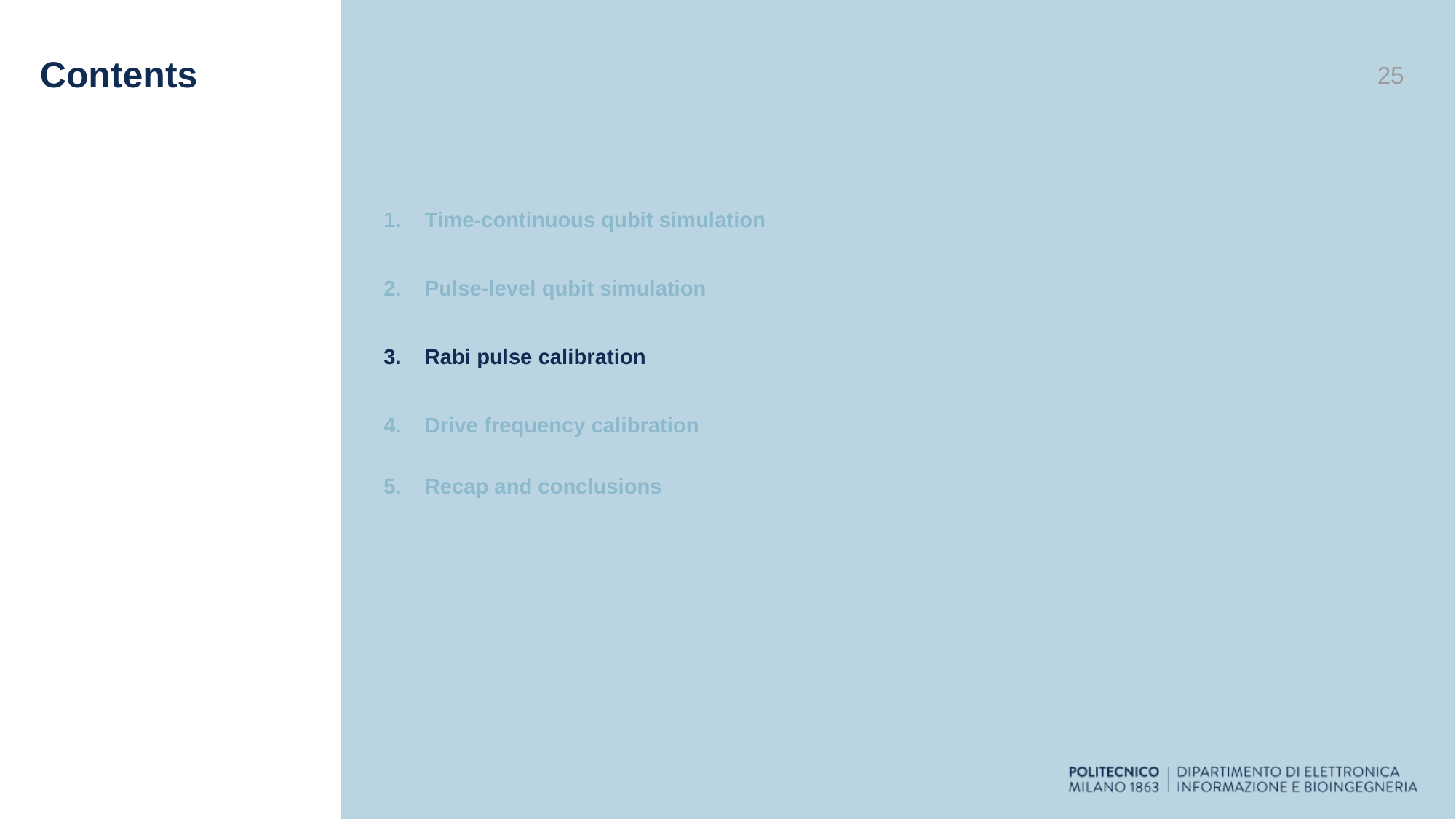

# Contents
25
Time-continuous qubit simulation

Pulse-level qubit simulation

Rabi pulse calibration

Drive frequency calibration

Recap and conclusions